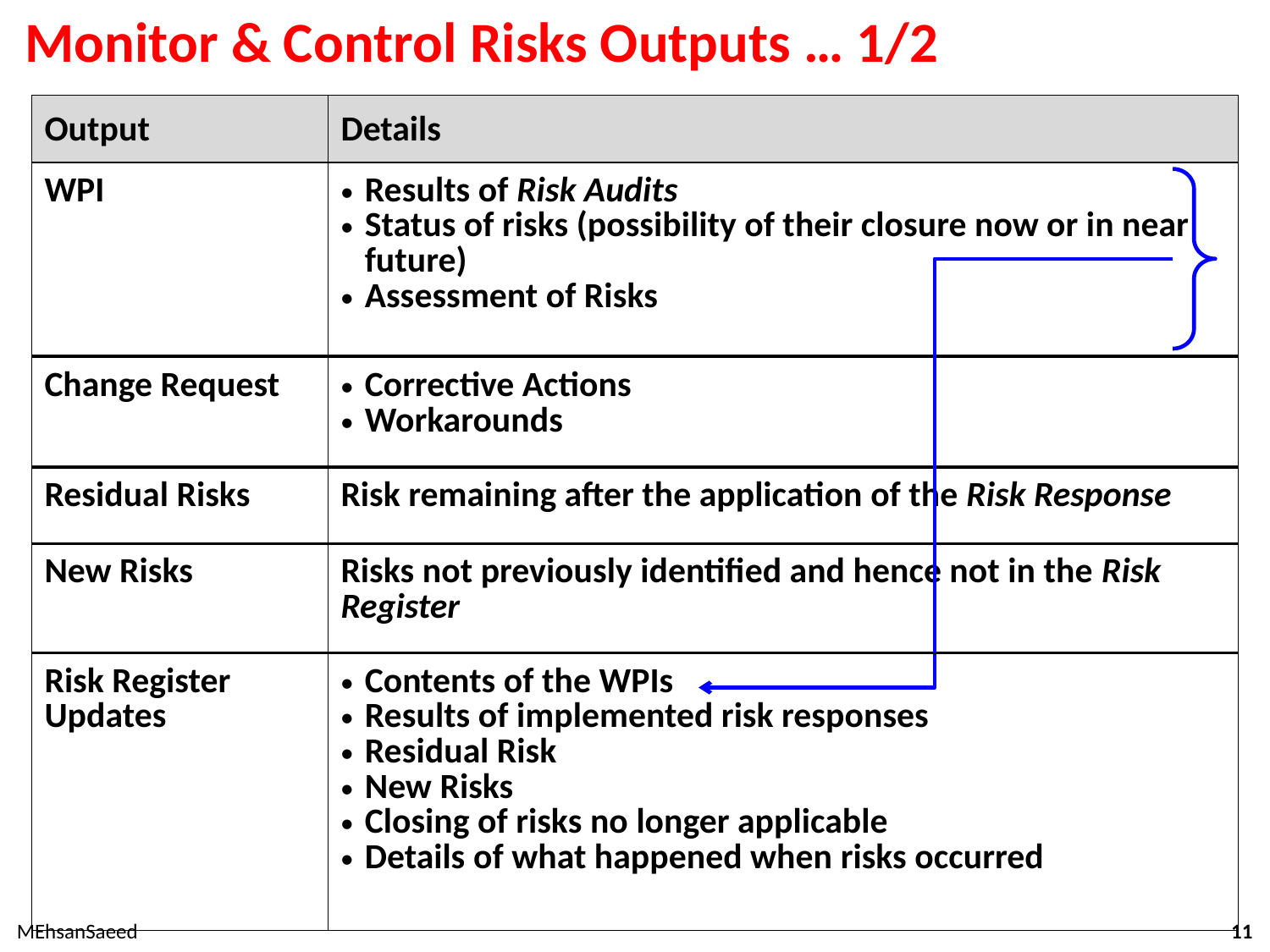

# Monitor & Control Risks Outputs … 1/2
| Output | Details |
| --- | --- |
| WPI | Results of Risk Audits Status of risks (possibility of their closure now or in near future) Assessment of Risks |

| Change Request | Corrective Actions Workarounds |
| --- | --- |
| Residual Risks | Risk remaining after the application of the Risk Response |
| --- | --- |
| New Risks | Risks not previously identified and hence not in the Risk Register |
| --- | --- |
| Risk Register Updates | Contents of the WPIs Results of implemented risk responses Residual Risk New Risks Closing of risks no longer applicable Details of what happened when risks occurred |
| --- | --- |
MEhsanSaeed
11